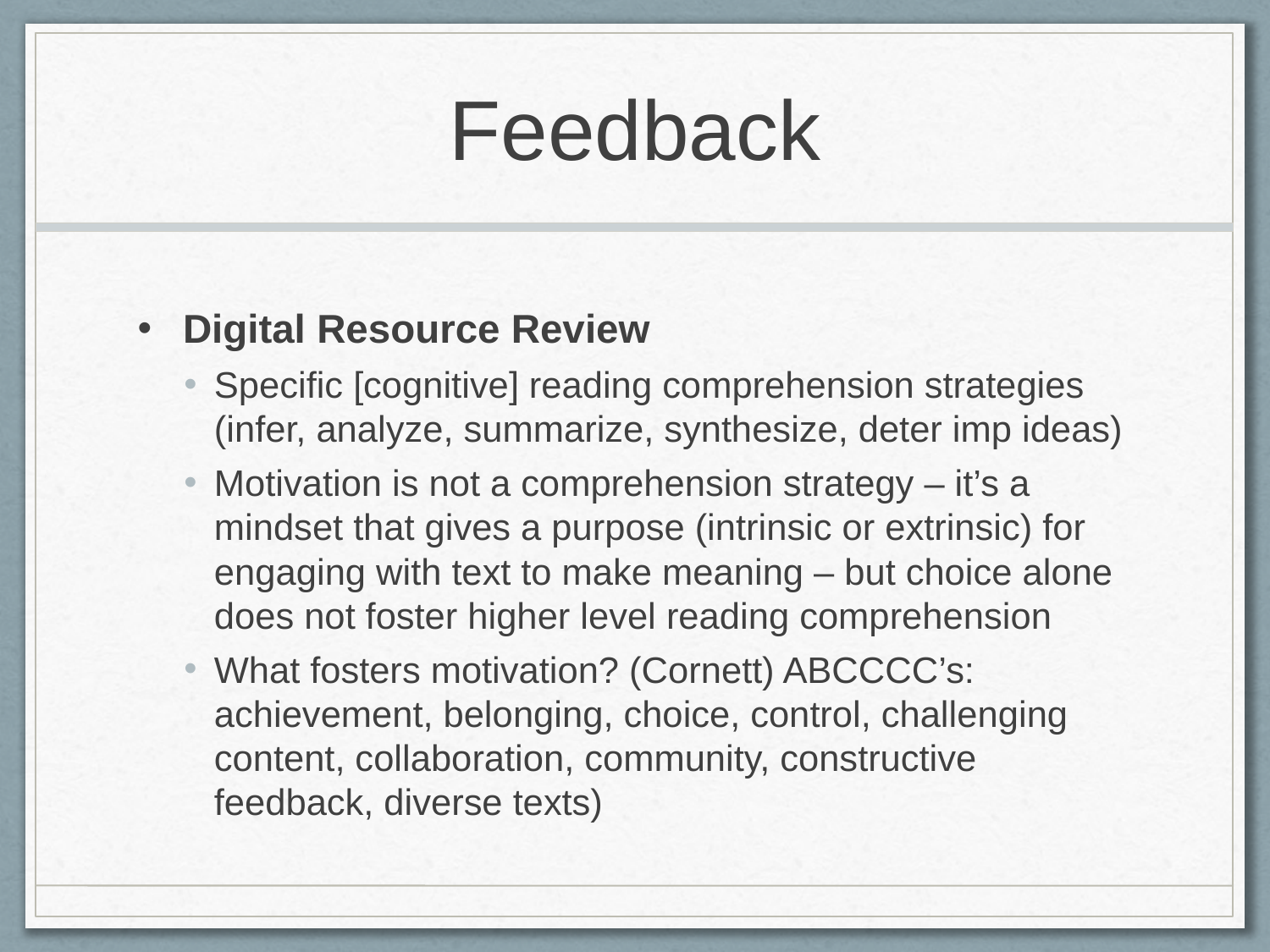

# Feedback
Digital Resource Review
Specific [cognitive] reading comprehension strategies (infer, analyze, summarize, synthesize, deter imp ideas)
Motivation is not a comprehension strategy – it’s a mindset that gives a purpose (intrinsic or extrinsic) for engaging with text to make meaning – but choice alone does not foster higher level reading comprehension
What fosters motivation? (Cornett) ABCCCC’s: achievement, belonging, choice, control, challenging content, collaboration, community, constructive feedback, diverse texts)